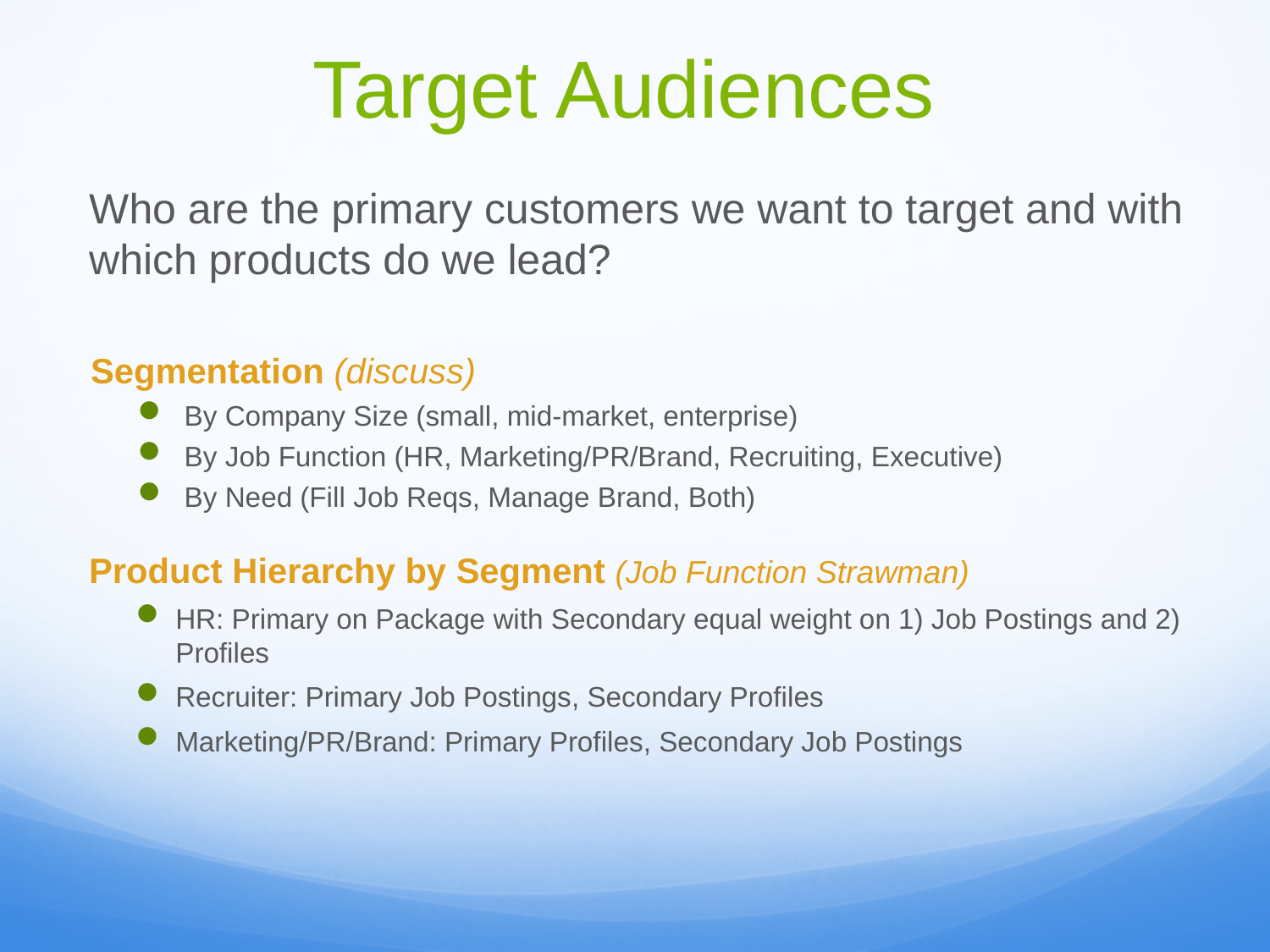

# Target Audiences
Who are the primary customers we want to target and with which products do we lead?

Segmentation (discuss)
By Company Size (small, mid-market, enterprise)
By Job Function (HR, Marketing/PR/Brand, Recruiting, Executive)
By Need (Fill Job Reqs, Manage Brand, Both)
Product Hierarchy by Segment (Job Function Strawman)
HR: Primary on Package with Secondary equal weight on 1) Job Postings and 2) Profiles
Recruiter: Primary Job Postings, Secondary Profiles
Marketing/PR/Brand: Primary Profiles, Secondary Job Postings